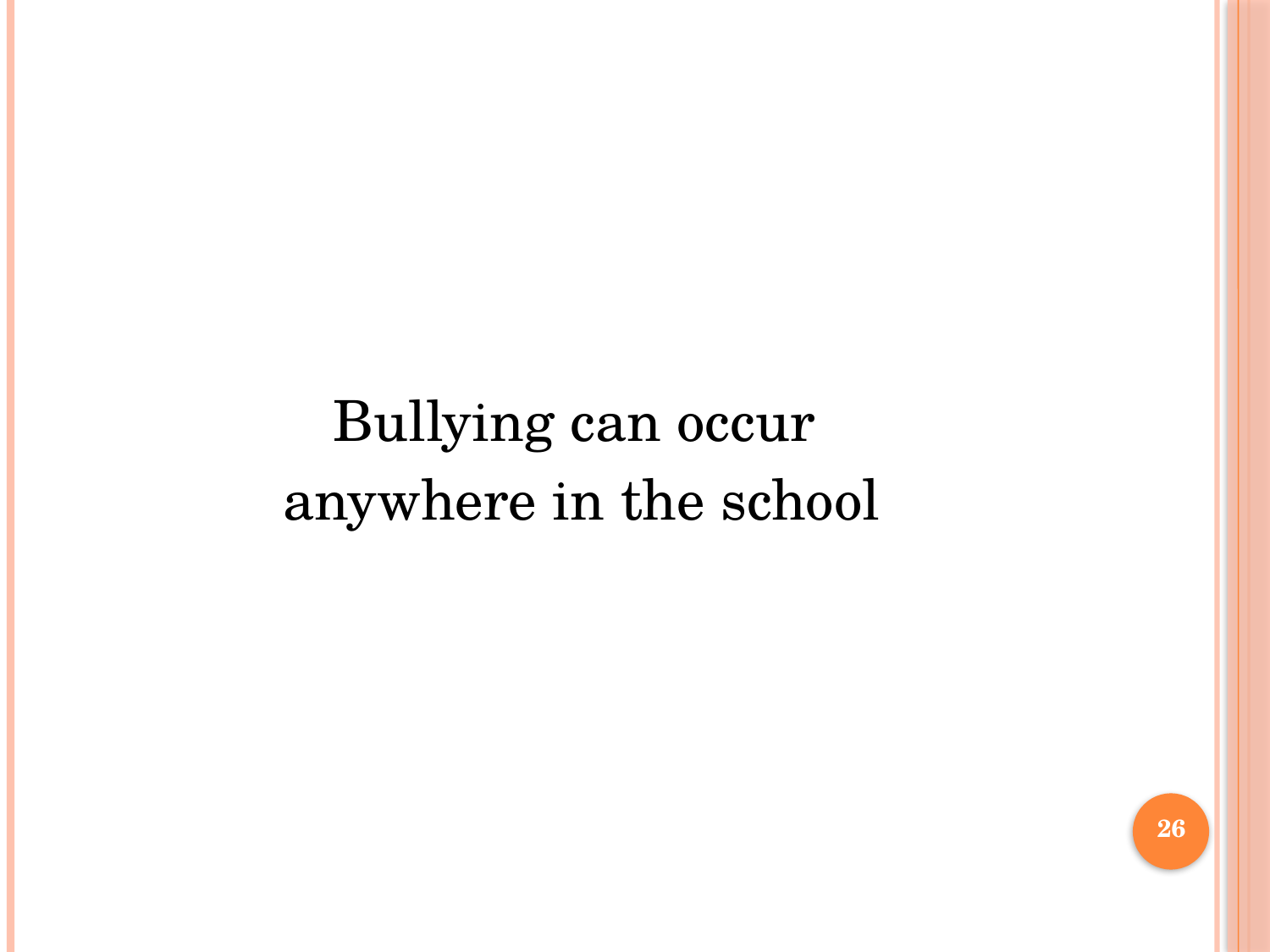

Bullying can occur
anywhere in the school

26